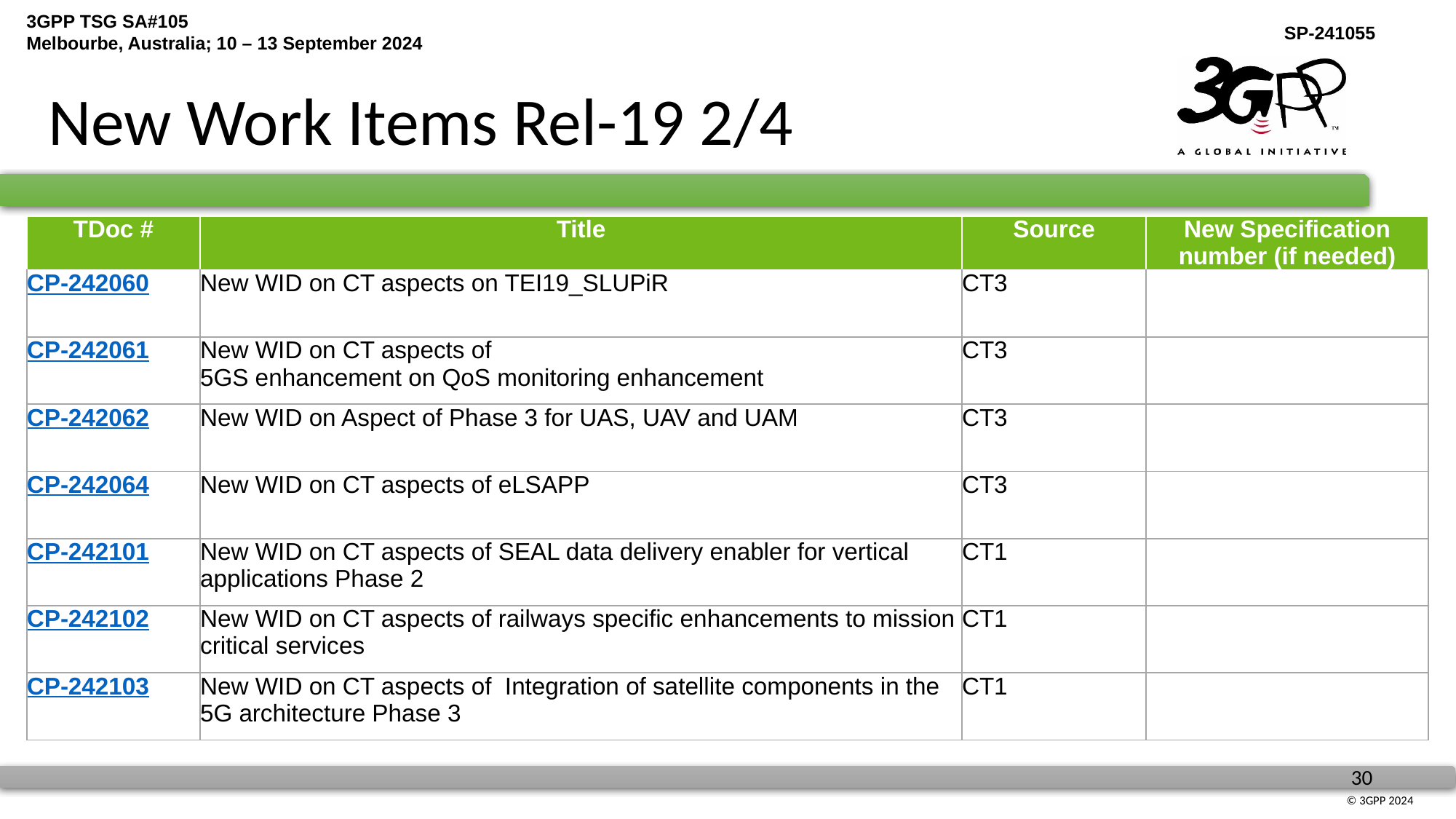

# New Work Items Rel-19 2/4
| TDoc # | Title | Source | New Specification number (if needed) |
| --- | --- | --- | --- |
| CP-242060 | New WID on CT aspects on TEI19\_SLUPiR | CT3 |  |
| CP-242061 | New WID on CT aspects of 5GS enhancement on QoS monitoring enhancement | CT3 |  |
| CP-242062 | New WID on Aspect of Phase 3 for UAS, UAV and UAM | CT3 |  |
| CP-242064 | New WID on CT aspects of eLSAPP | CT3 |  |
| CP-242101 | New WID on CT aspects of SEAL data delivery enabler for vertical applications Phase 2 | CT1 |  |
| CP-242102 | New WID on CT aspects of railways specific enhancements to mission critical services | CT1 |  |
| CP-242103 | New WID on CT aspects of Integration of satellite components in the 5G architecture Phase 3 | CT1 |  |